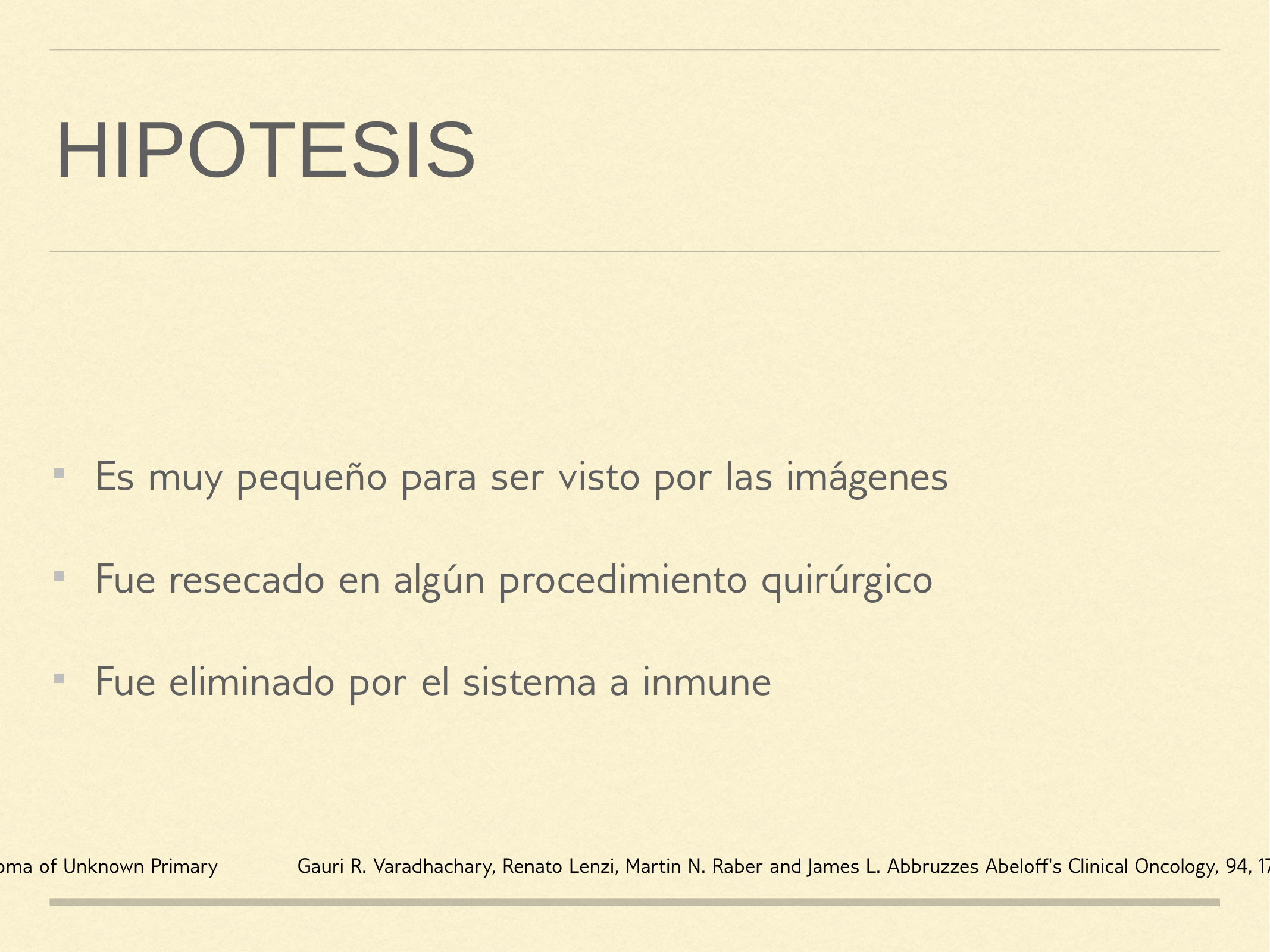

# Hipotesis
Es muy pequeño para ser visto por las imágenes
Fue resecado en algún procedimiento quirúrgico
Fue eliminado por el sistema a inmune
Carcinoma of Unknown Primary  	Gauri R. Varadhachary, Renato Lenzi, Martin N. Raber and James L. Abbruzzes Abeloff's Clinical Oncology, 94, 1792-1803.e2